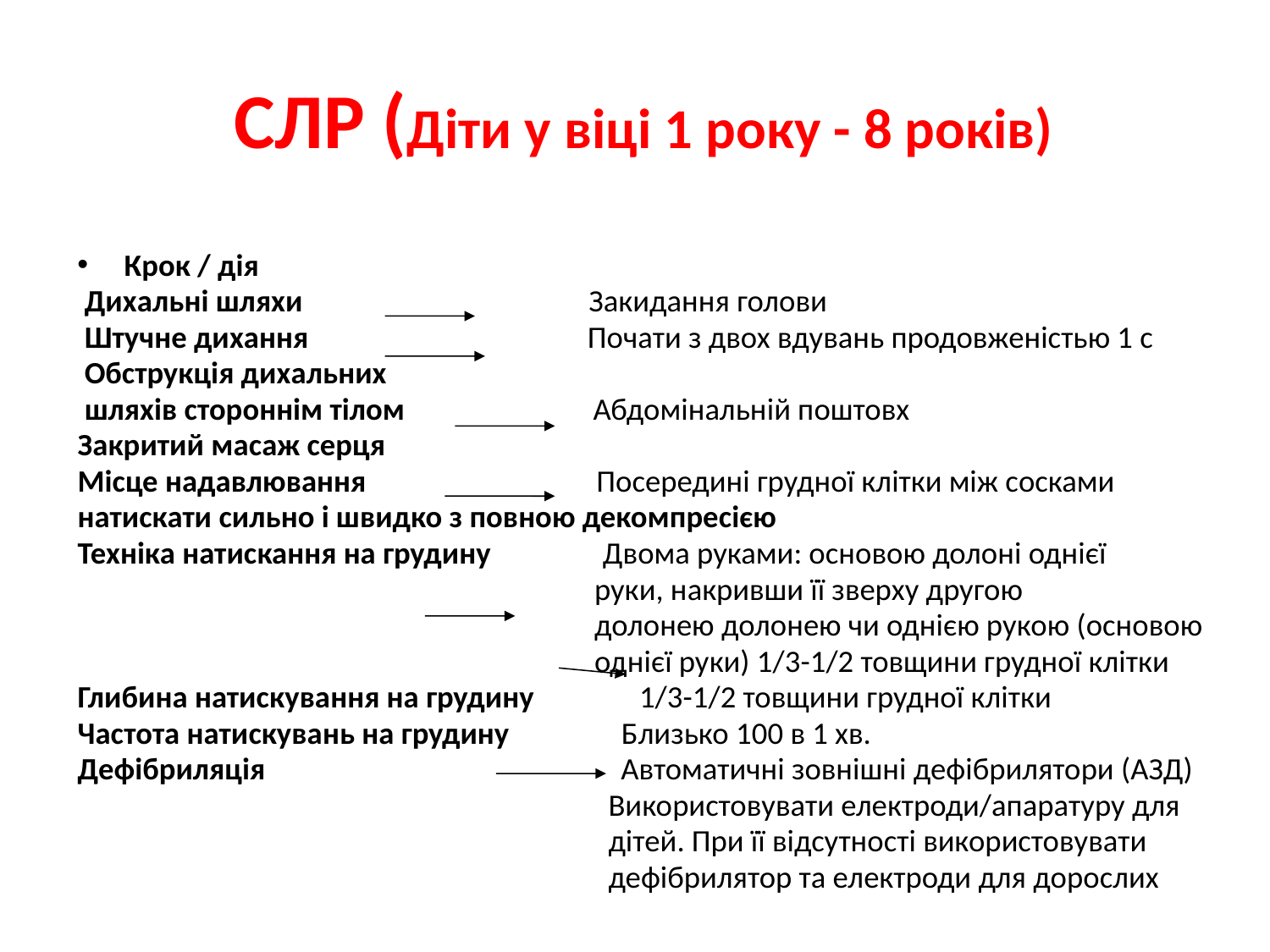

СЛР (Діти у віці 1 року - 8 років)
Крок / дія
 Дихальні шляхи                                         Закидання голови
 Штучне дихання                                        Почати з двох вдувань продовженістью 1 с
 Обструкція дихальних
 шляхів стороннім тілом                           Абдомінальній поштовх
Закритий масаж серця
Місце надавлювання                                 Посередині грудної клітки між сосками
натискати сильно і швидко з повною декомпресією
Техніка натискання на грудину                Двома руками: основою долоні однієї
                                                                          руки, накривши її зверху другою
                                                                          долонею долонею чи однією рукою (основою
                                                                          однієї руки) 1/3-1/2 товщини грудної клітки
Глибина натискування на грудину               1/3-1/2 товщини грудної клітки
Частота натискувань на грудину                Близько 100 в 1 хв.
Дефібриляція                                                   Автоматичні зовнішні дефібрилятори (АЗД)
                                                                            Використовувати електроди/апаратуру для
                                                                            дітей. При її відсутності використовувати
                                                                            дефібрилятор та електроди для дорослих